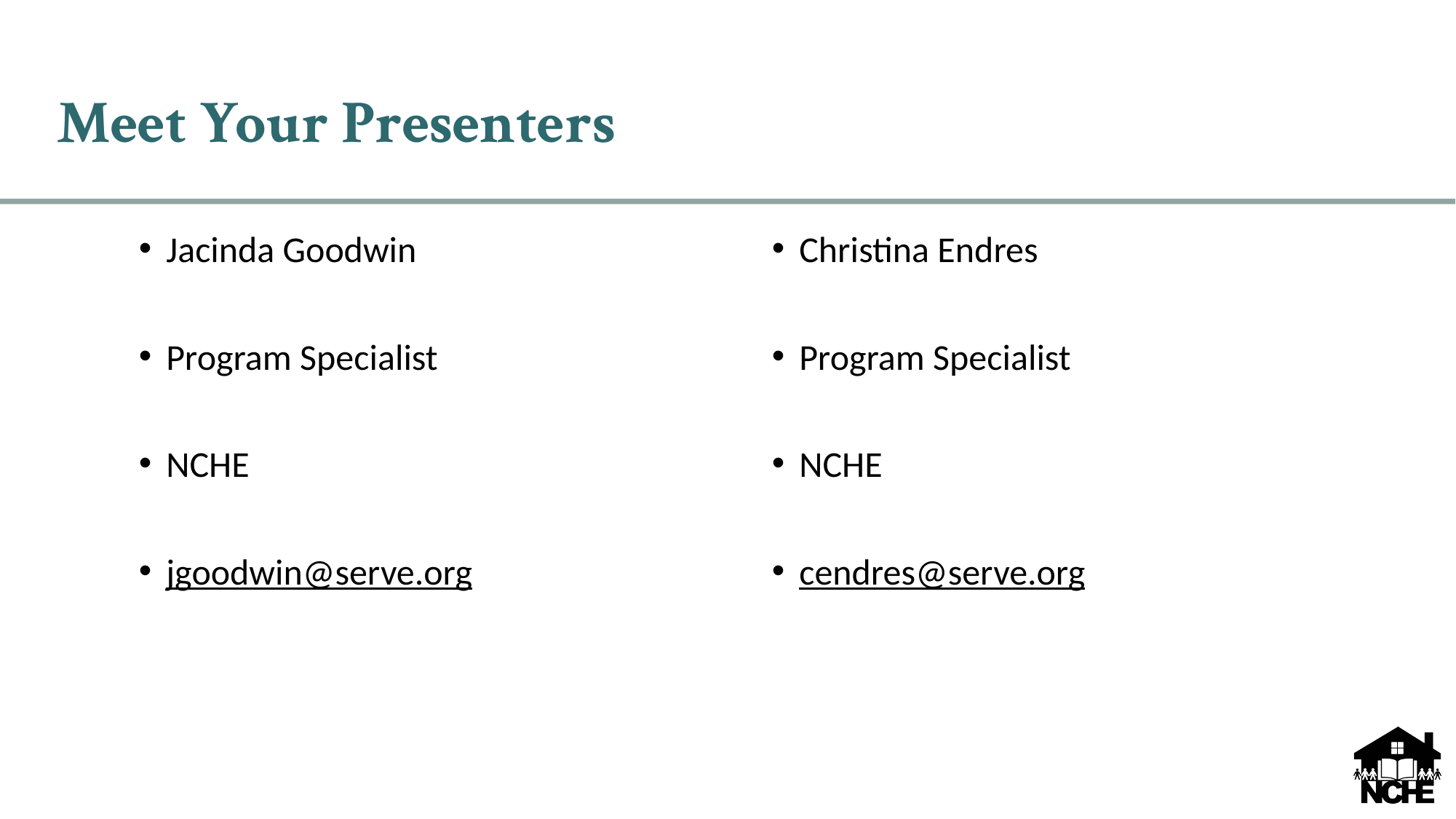

# Meet Your Presenters
Jacinda Goodwin
Program Specialist
NCHE
jgoodwin@serve.org
Christina Endres
Program Specialist
NCHE
cendres@serve.org